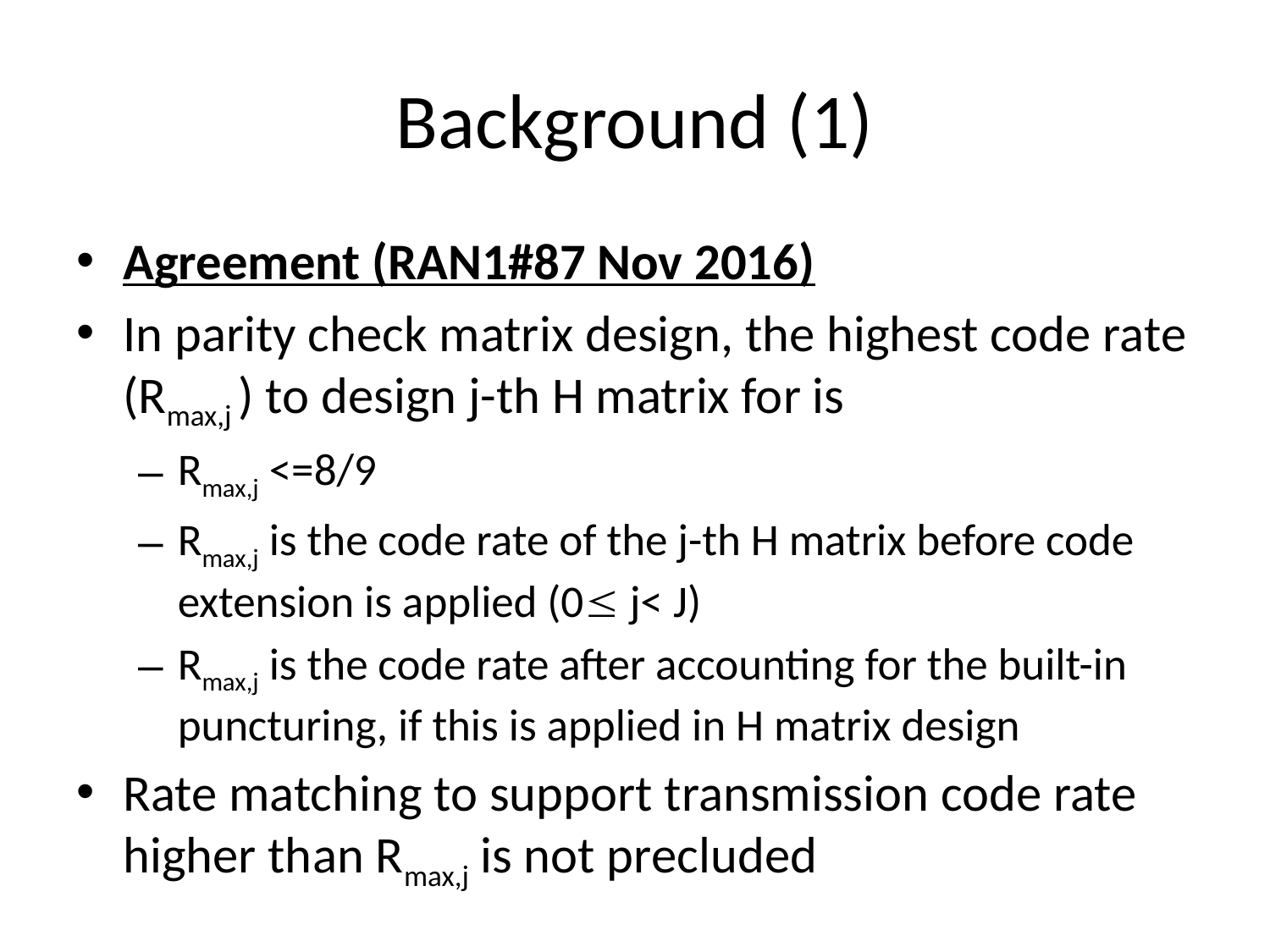

# Background (1)
Agreement (RAN1#87 Nov 2016)
In parity check matrix design, the highest code rate (Rmax,j ) to design j-th H matrix for is
Rmax,j <=8/9
Rmax,j is the code rate of the j-th H matrix before code extension is applied (0≤ j< J)
Rmax,j is the code rate after accounting for the built-in puncturing, if this is applied in H matrix design
Rate matching to support transmission code rate higher than Rmax,j is not precluded